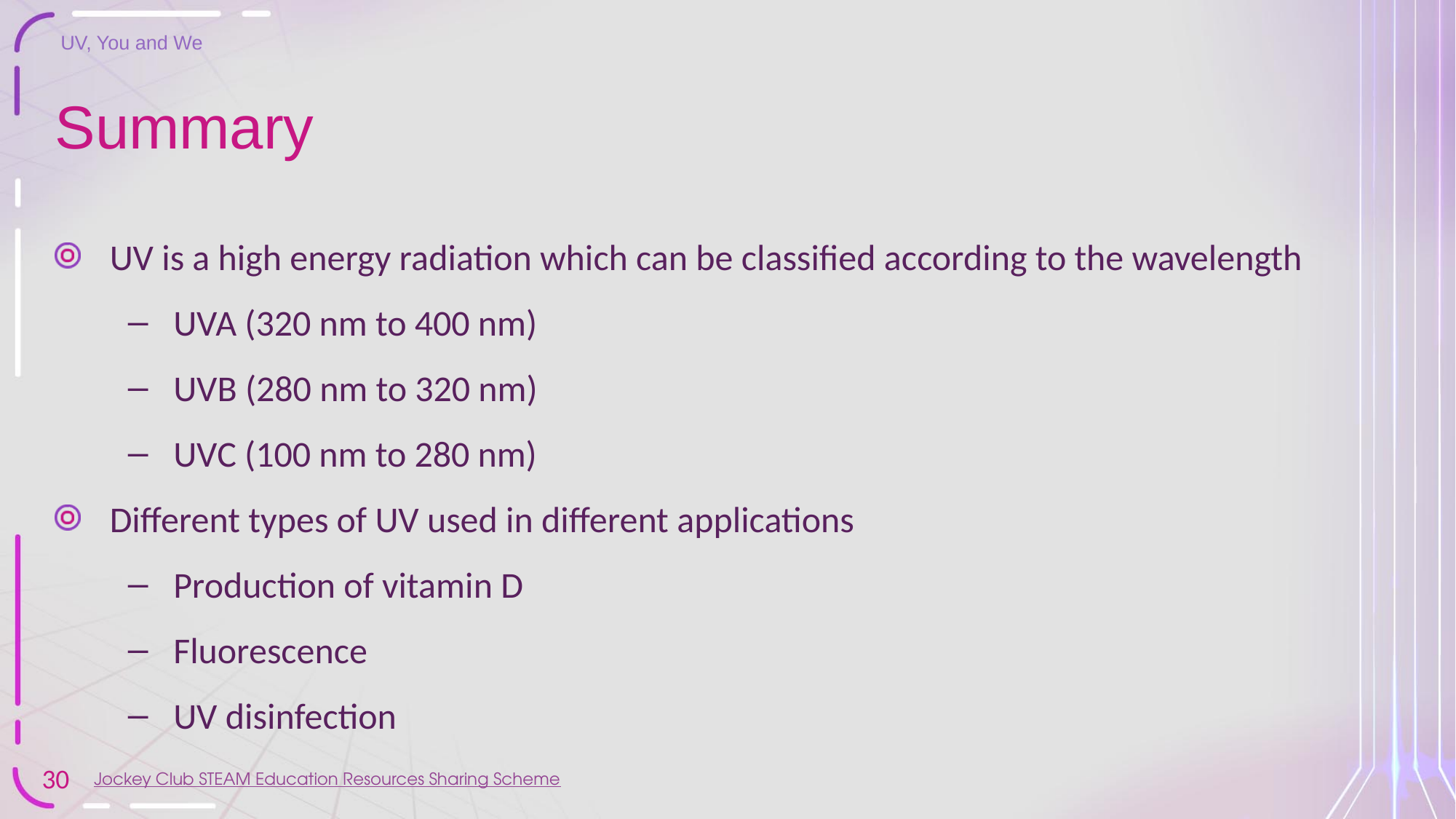

# Summary
UV is a high energy radiation which can be classified according to the wavelength
UVA (320 nm to 400 nm)
UVB (280 nm to 320 nm)
UVC (100 nm to 280 nm)
Different types of UV used in different applications
Production of vitamin D
Fluorescence
UV disinfection